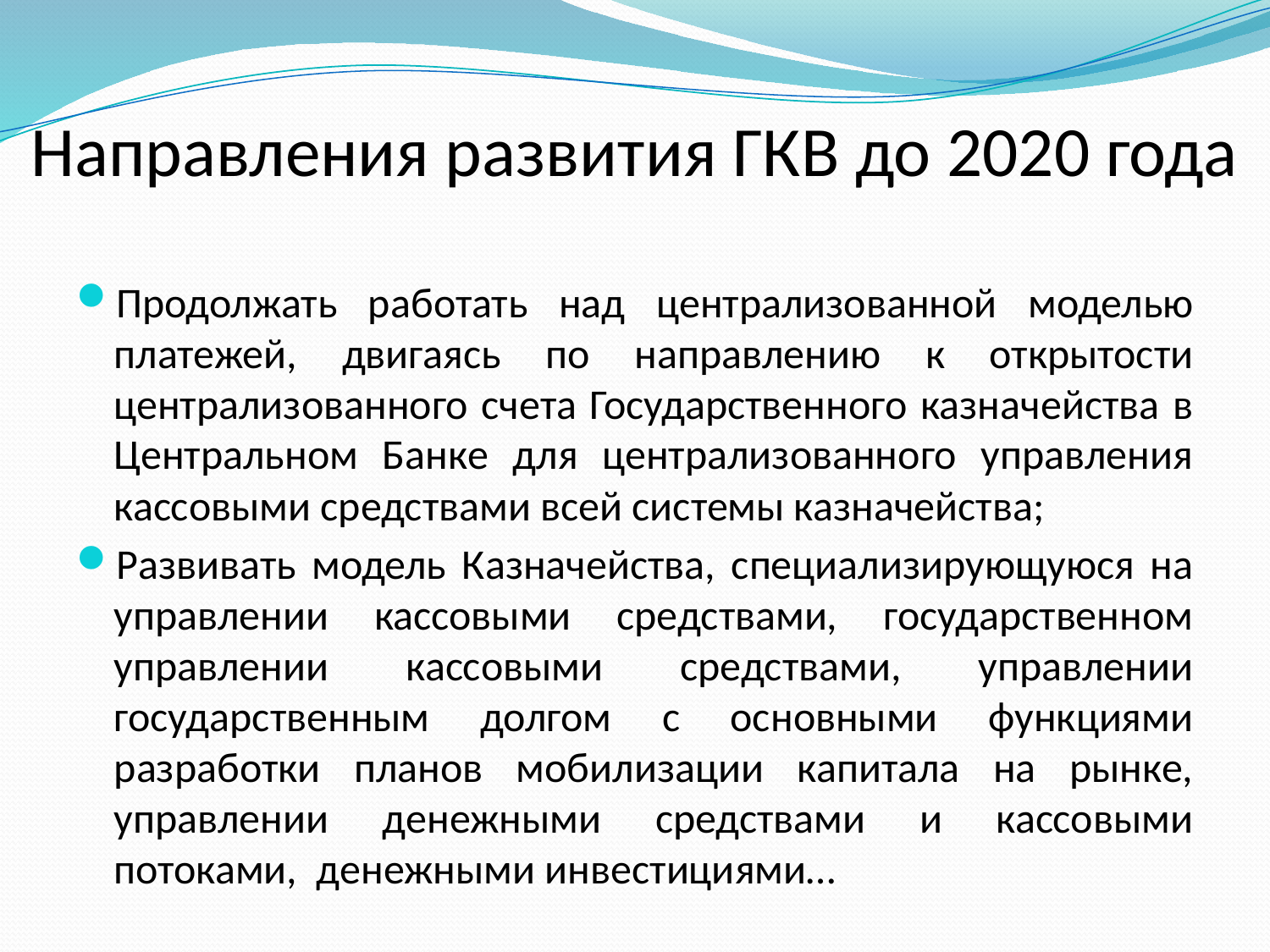

# Направления развития ГКВ до 2020 года
Продолжать работать над централизованной моделью платежей, двигаясь по направлению к открытости централизованного счета Государственного казначейства в Центральном Банке для централизованного управления кассовыми средствами всей системы казначейства;
Развивать модель Казначейства, специализирующуюся на управлении кассовыми средствами, государственном управлении кассовыми средствами, управлении государственным долгом с основными функциями разработки планов мобилизации капитала на рынке, управлении денежными средствами и кассовыми потоками,  денежными инвестициями…